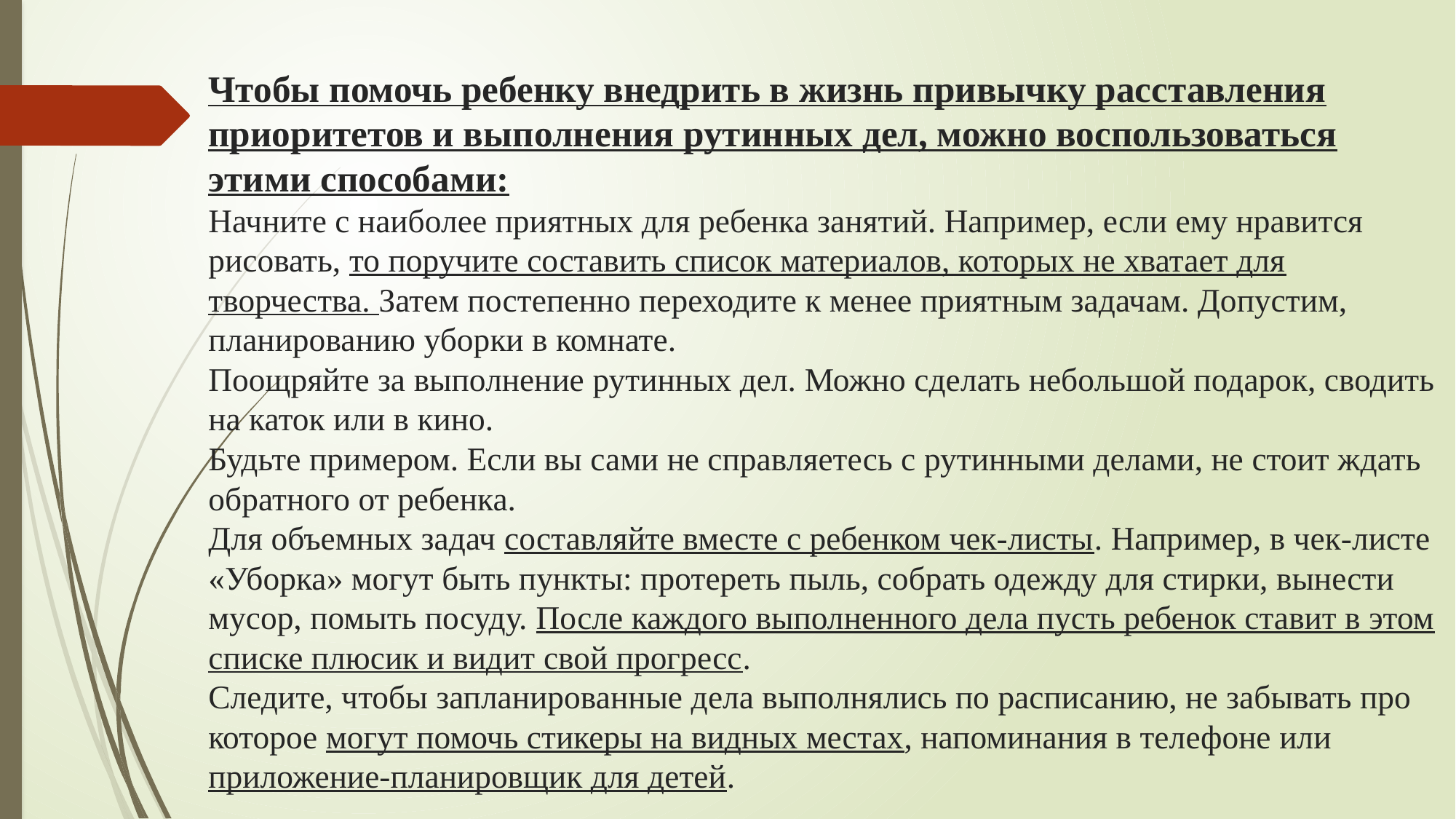

# Чтобы помочь ребенку внедрить в жизнь привычку расставления приоритетов и выполнения рутинных дел, можно воспользоваться этими способами: Начните с наиболее приятных для ребенка занятий. Например, если ему нравится рисовать, то поручите составить список материалов, которых не хватает для творчества. Затем постепенно переходите к менее приятным задачам. Допустим, планированию уборки в комнате. Поощряйте за выполнение рутинных дел. Можно сделать небольшой подарок, сводить на каток или в кино. Будьте примером. Если вы сами не справляетесь с рутинными делами, не стоит ждать обратного от ребенка. Для объемных задач составляйте вместе с ребенком чек-листы. Например, в чек-листе «Уборка» могут быть пункты: протереть пыль, собрать одежду для стирки, вынести мусор, помыть посуду. После каждого выполненного дела пусть ребенок ставит в этом списке плюсик и видит свой прогресс. Следите, чтобы запланированные дела выполнялись по расписанию, не забывать про которое могут помочь стикеры на видных местах, напоминания в телефоне или приложение-планировщик для детей.